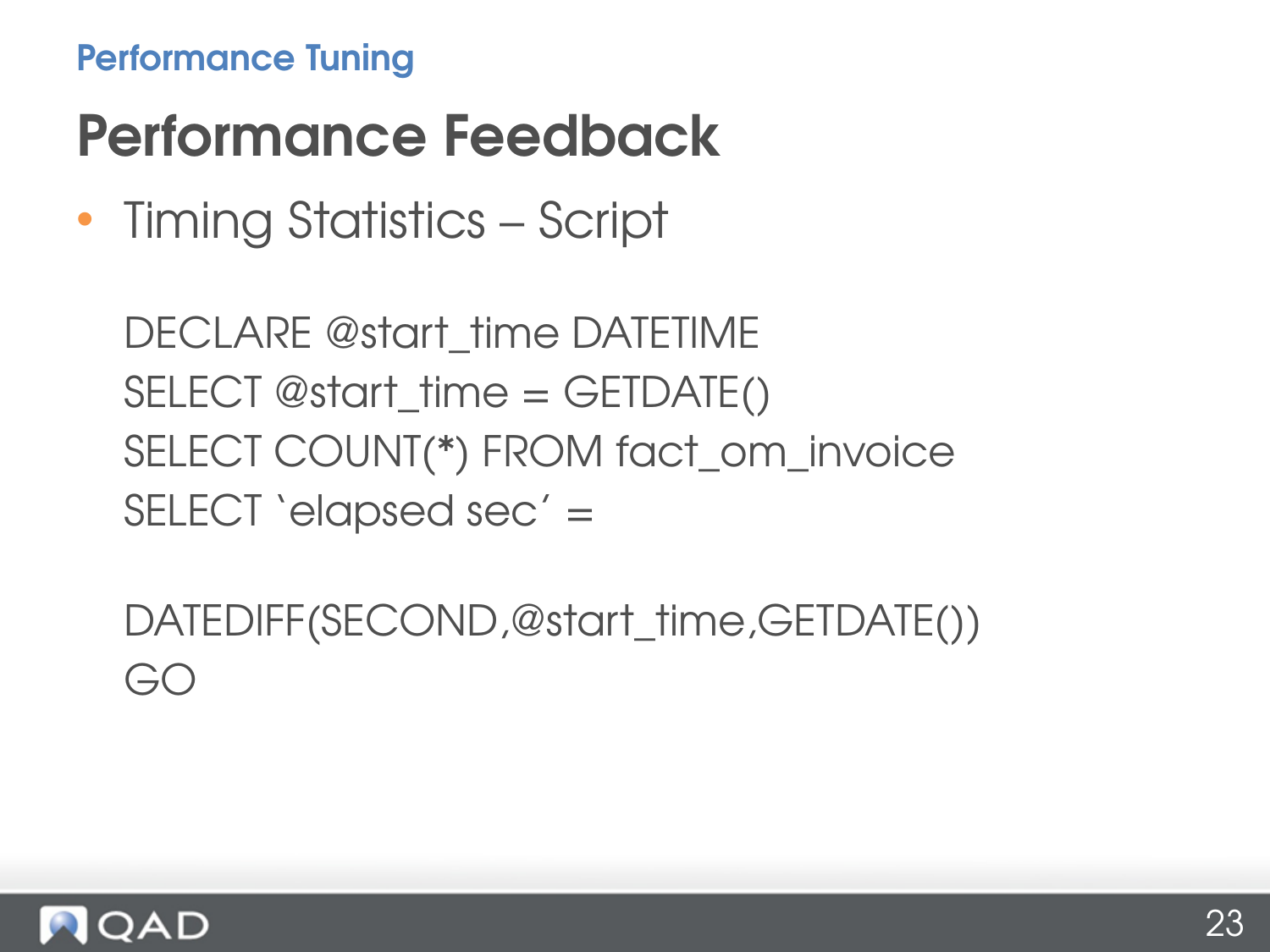

Performance Tuning
# Performance Feedback
Timing Statistics – Script

	DECLARE @start_time DATETIME
	SELECT @start_time = GETDATE()
	SELECT COUNT(*) FROM fact_om_invoice
	SELECT ‘elapsed sec’ =
			DATEDIFF(SECOND,@start_time,GETDATE())
	GO
23